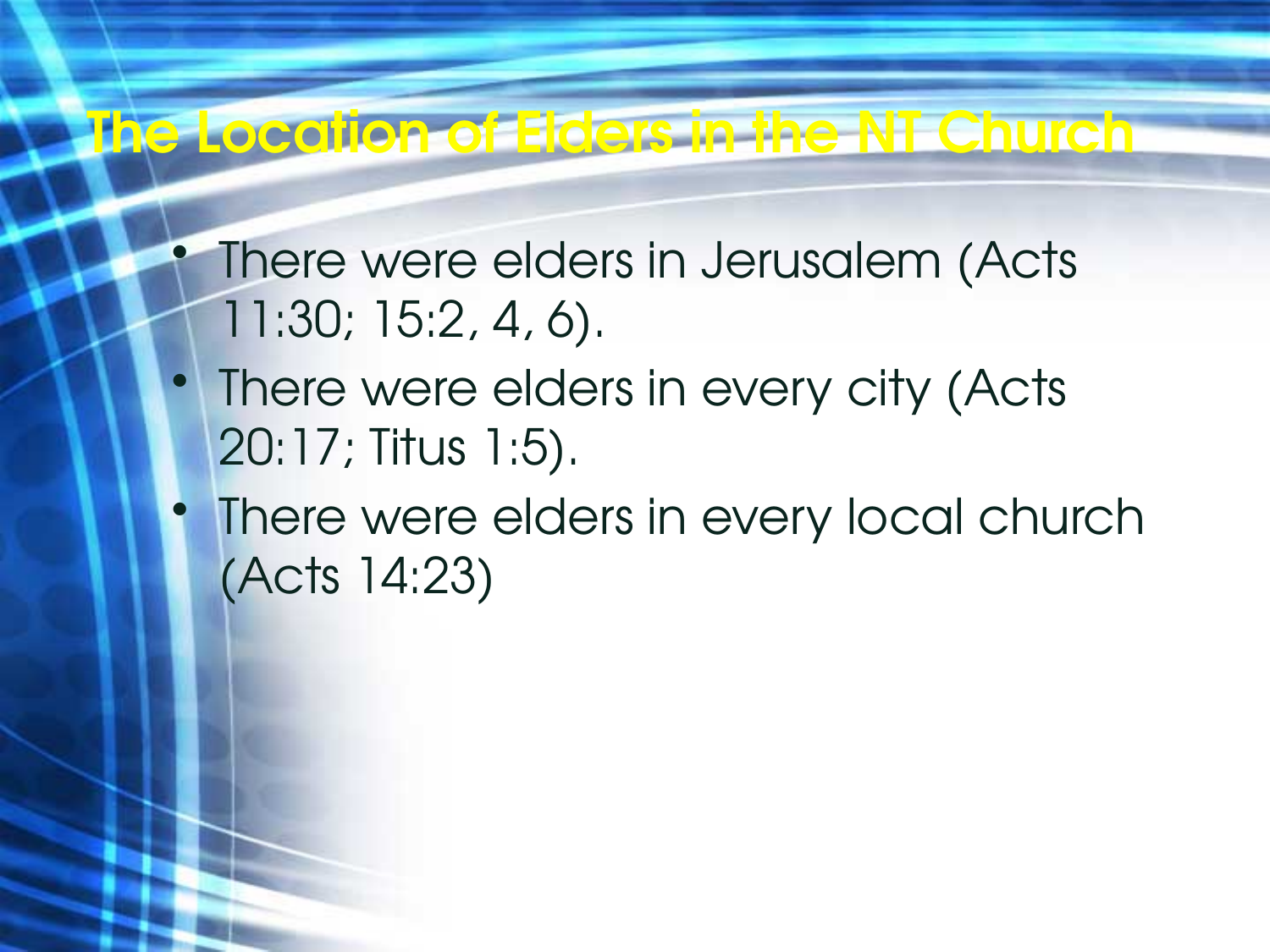

# The Location of Elders in the NT Church
There were elders in Jerusalem (Acts 11:30; 15:2, 4, 6).
There were elders in every city (Acts 20:17; Titus 1:5).
There were elders in every local church (Acts 14:23)